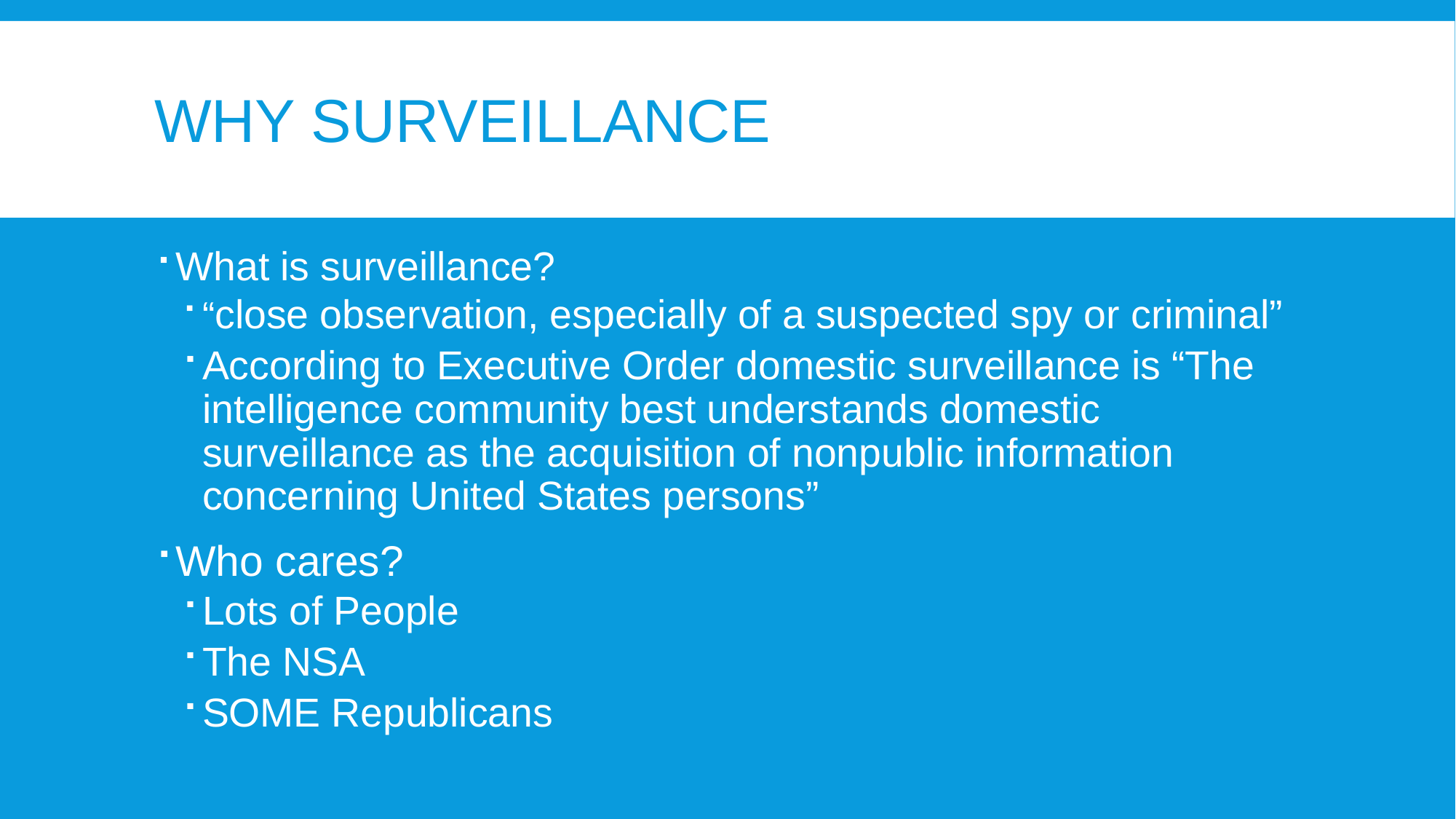

# Why surveillance
What is surveillance?
“close observation, especially of a suspected spy or criminal”
According to Executive Order domestic surveillance is “The intelligence community best understands domestic surveillance as the acquisition of nonpublic information concerning United States persons”
Who cares?
Lots of People
The NSA
SOME Republicans